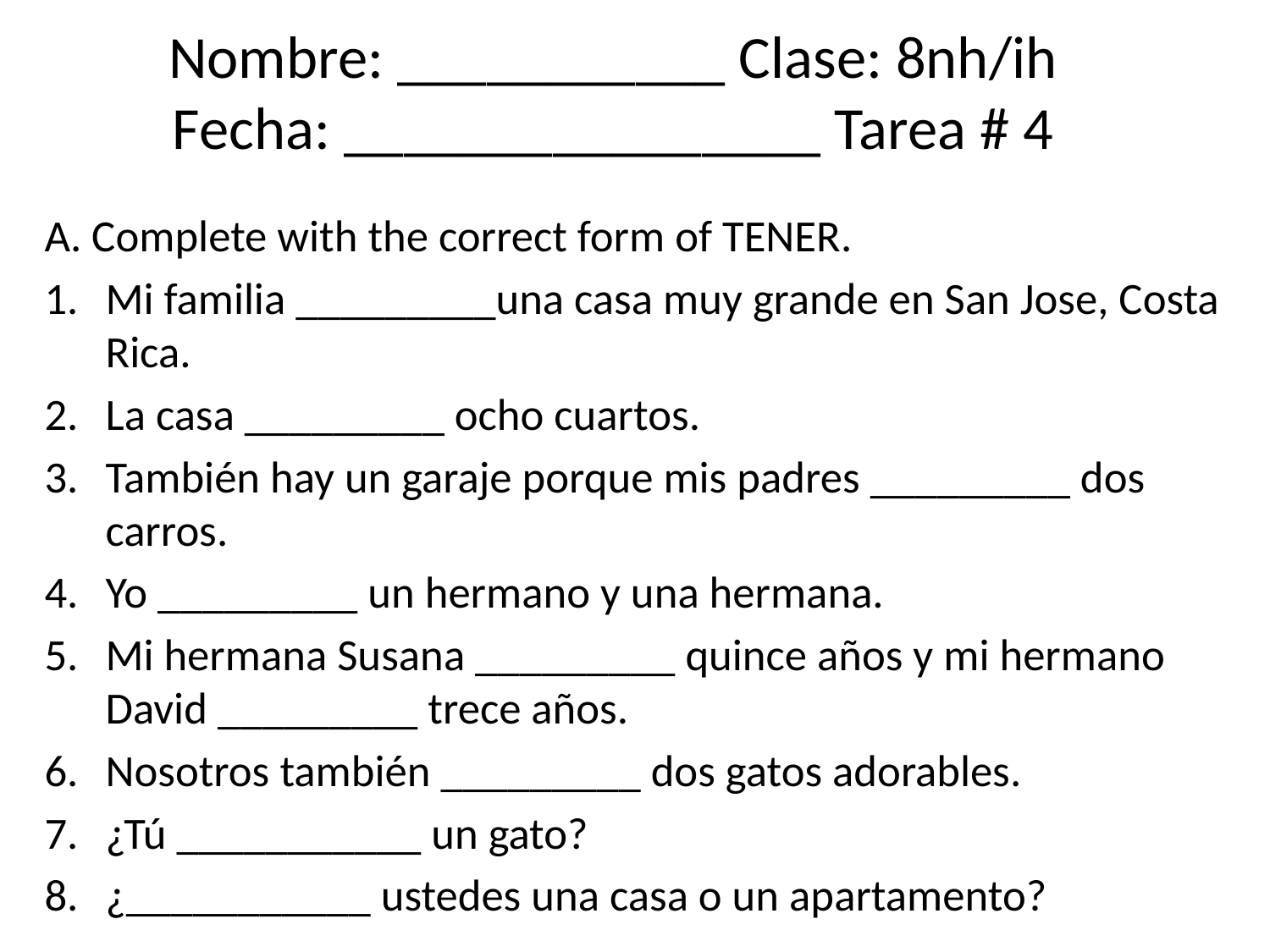

# Nombre: ___________ Clase: 8nh/ih Fecha: ________________ Tarea # 4
A. Complete with the correct form of TENER.
Mi familia _________una casa muy grande en San Jose, Costa Rica.
La casa _________ ocho cuartos.
También hay un garaje porque mis padres _________ dos carros.
Yo _________ un hermano y una hermana.
Mi hermana Susana _________ quince años y mi hermano David _________ trece años.
Nosotros también _________ dos gatos adorables.
¿Tú ___________ un gato?
¿___________ ustedes una casa o un apartamento?